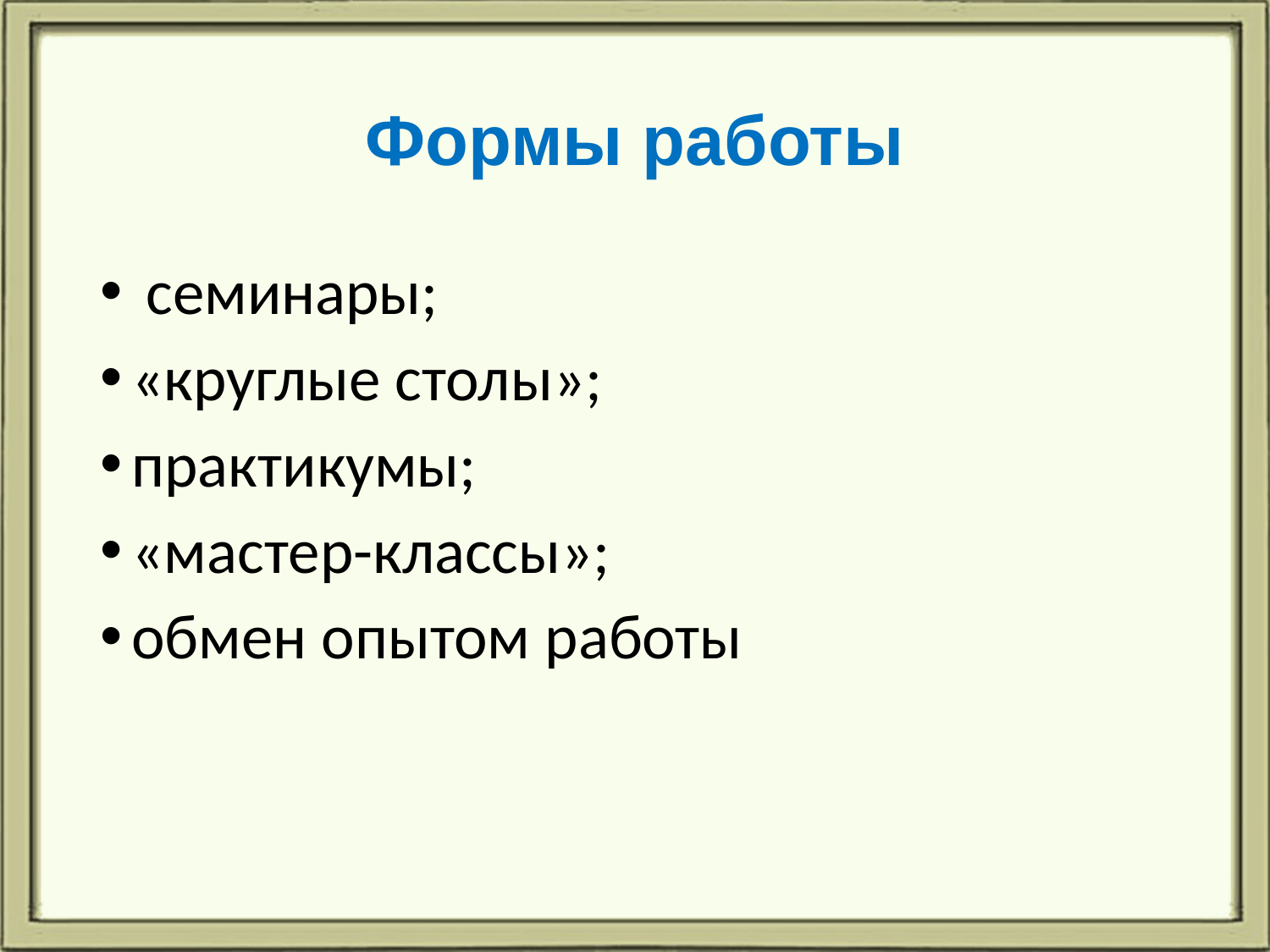

# Формы работы
 семинары;
«круглые столы»;
практикумы;
«мастер-классы»;
обмен опытом работы